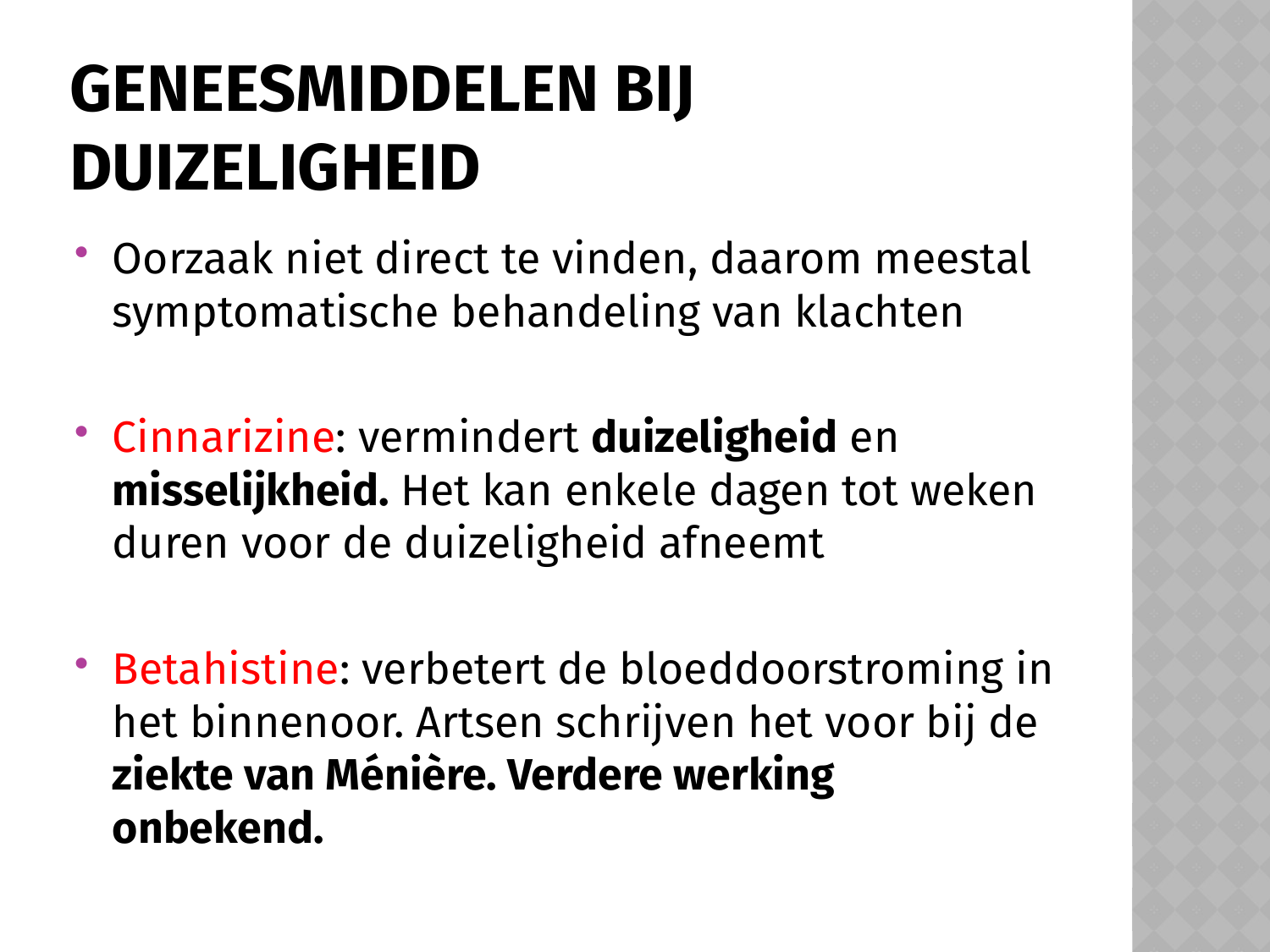

# Geneesmiddelen bij duizeligheid
Oorzaak niet direct te vinden, daarom meestal symptomatische behandeling van klachten

Cinnarizine: vermindert duizeligheid en misselijkheid. Het kan enkele dagen tot weken duren voor de duizeligheid afneemt

Betahistine: verbetert de bloeddoorstroming in het binnenoor. Artsen schrijven het voor bij de ziekte van Ménière. Verdere werking onbekend.